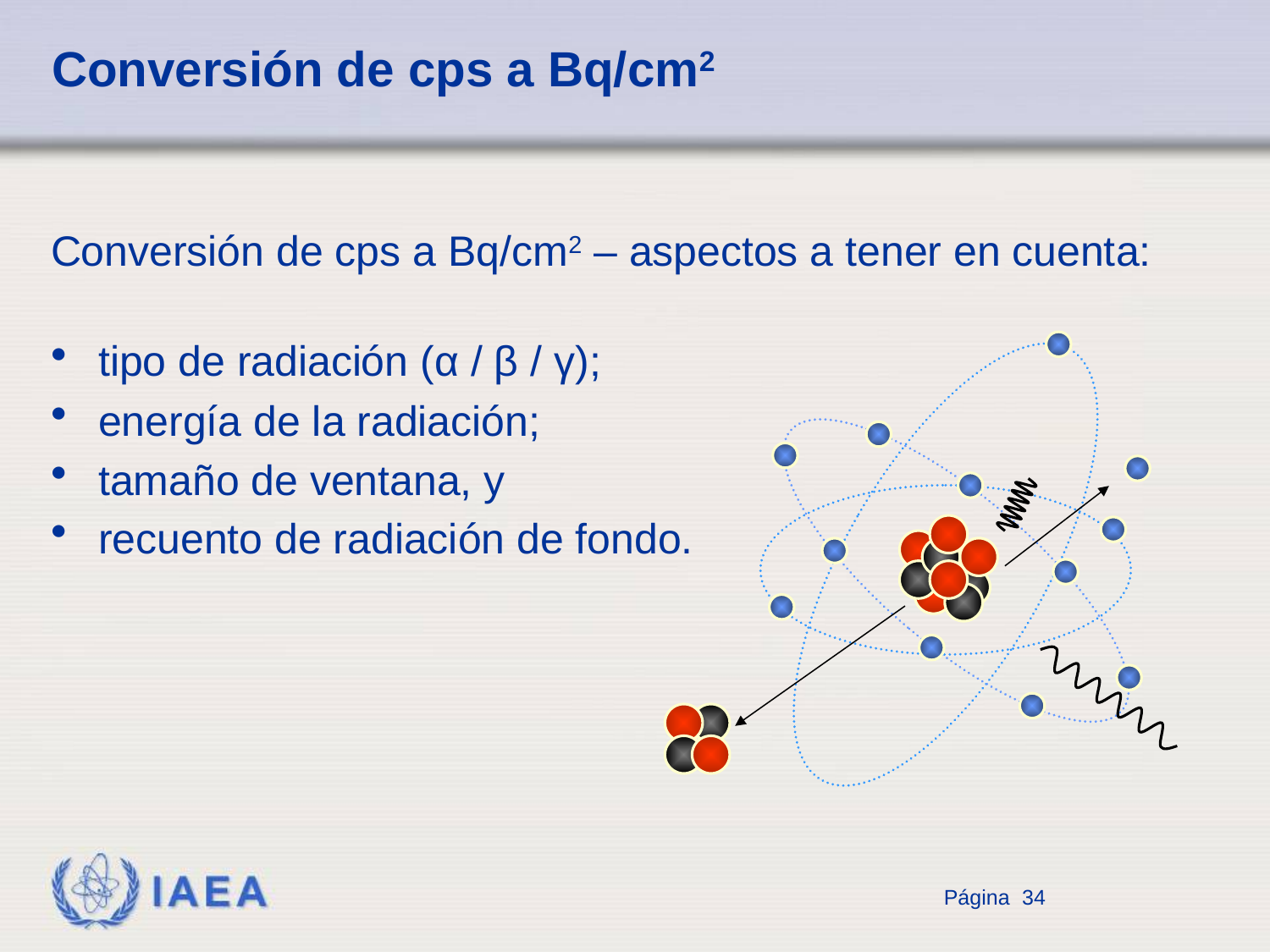

# Conversión de cps a Bq/cm2

Conversión de cps a Bq/cm2 – aspectos a tener en cuenta:
tipo de radiación (α / β / γ);
energía de la radiación;
tamaño de ventana, y
recuento de radiación de fondo.